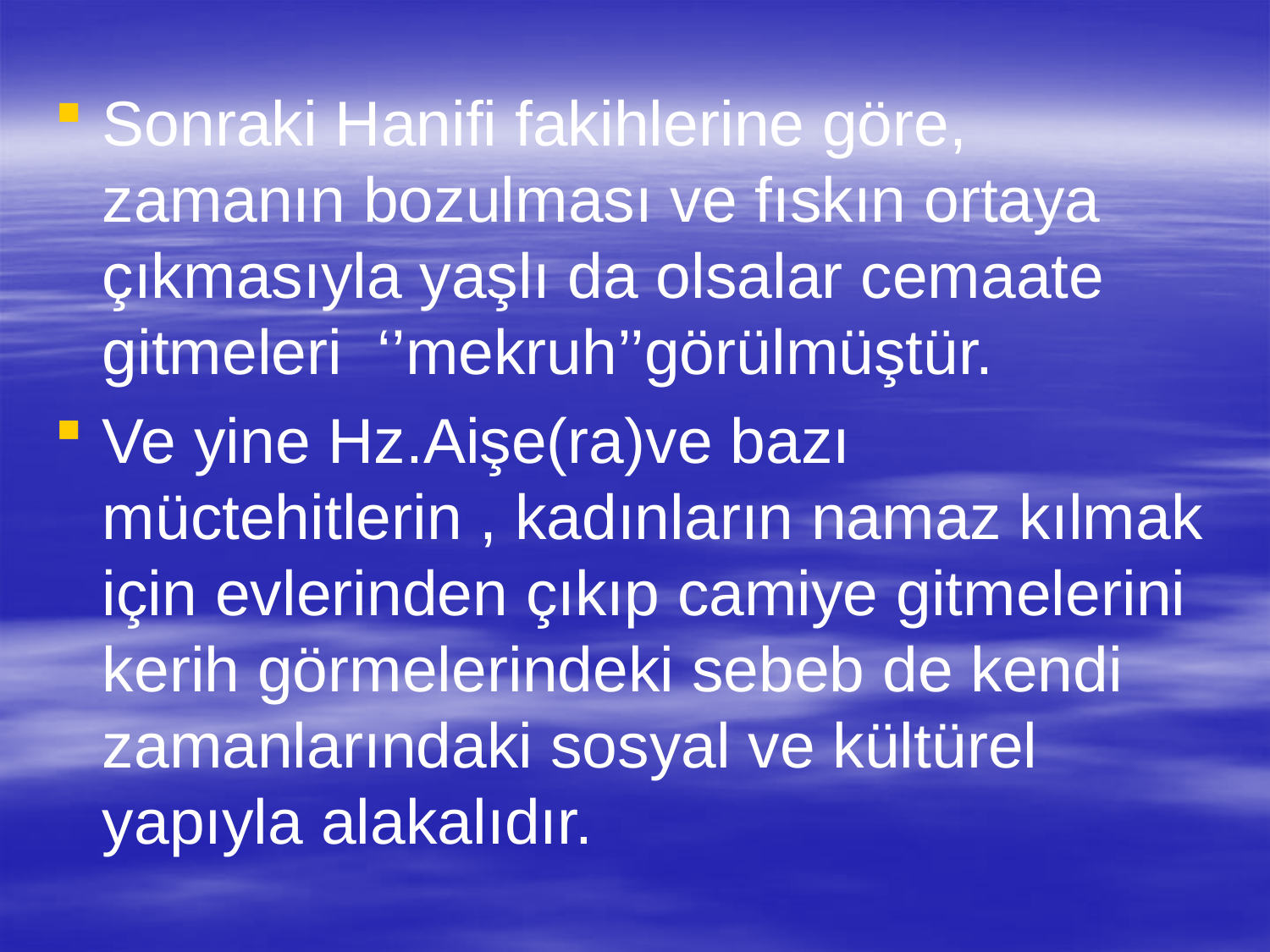

Sonraki Hanifi fakihlerine göre, zamanın bozulması ve fıskın ortaya çıkmasıyla yaşlı da olsalar cemaate gitmeleri  ‘’mekruh’’görülmüştür.
Ve yine Hz.Aişe(ra)ve bazı müctehitlerin , kadınların namaz kılmak için evlerinden çıkıp camiye gitmelerini kerih görmelerindeki sebeb de kendi zamanlarındaki sosyal ve kültürel yapıyla alakalıdır.